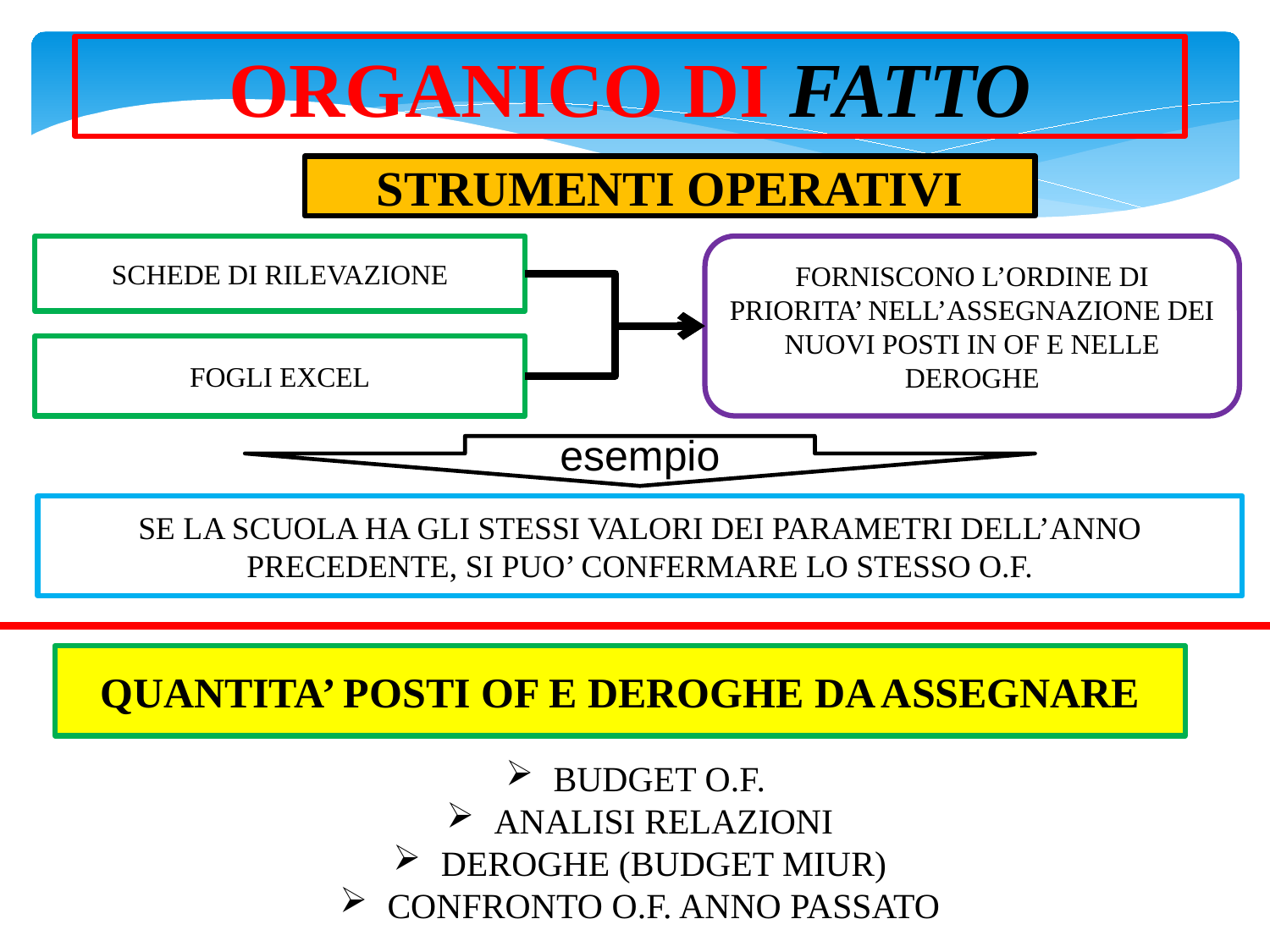

ORGANICO DI FATTO
STRUMENTI OPERATIVI
SCHEDE DI RILEVAZIONE
FORNISCONO L’ORDINE DI PRIORITA’ NELL’ASSEGNAZIONE DEI NUOVI POSTI IN OF E NELLE DEROGHE
FOGLI EXCEL
esempio
SE LA SCUOLA HA GLI STESSI VALORI DEI PARAMETRI DELL’ANNO PRECEDENTE, SI PUO’ CONFERMARE LO STESSO O.F.
QUANTITA’ POSTI OF E DEROGHE DA ASSEGNARE
BUDGET O.F.
ANALISI RELAZIONI
DEROGHE (BUDGET MIUR)
CONFRONTO O.F. ANNO PASSATO